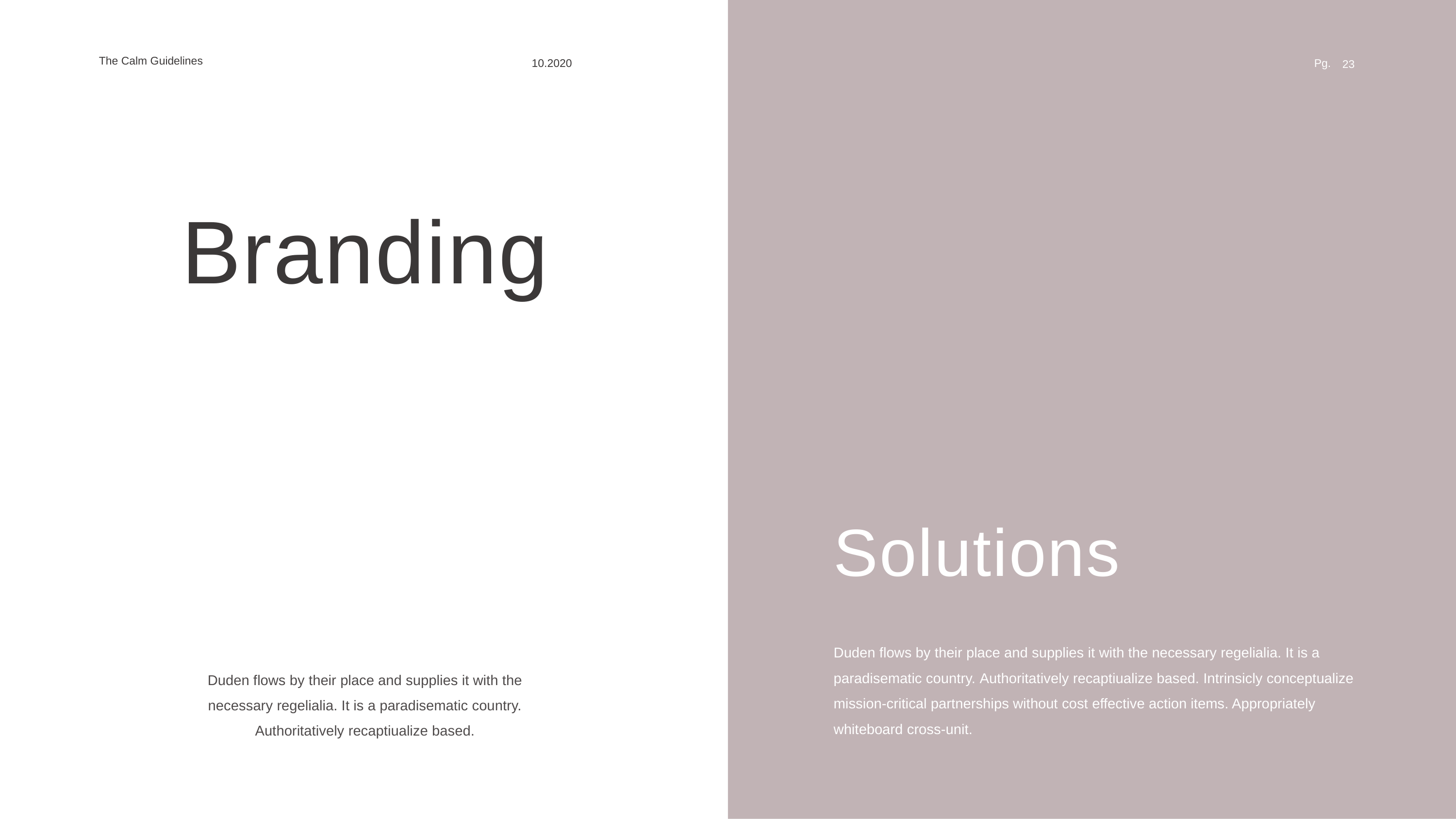

Branding

Solutions
Duden flows by their place and supplies it with the necessary regelialia. It is a paradisematic country. Authoritatively recaptiualize based. Intrinsicly conceptualize mission-critical partnerships without cost effective action items. Appropriately whiteboard cross-unit.
Duden flows by their place and supplies it with the necessary regelialia. It is a paradisematic country. Authoritatively recaptiualize based.